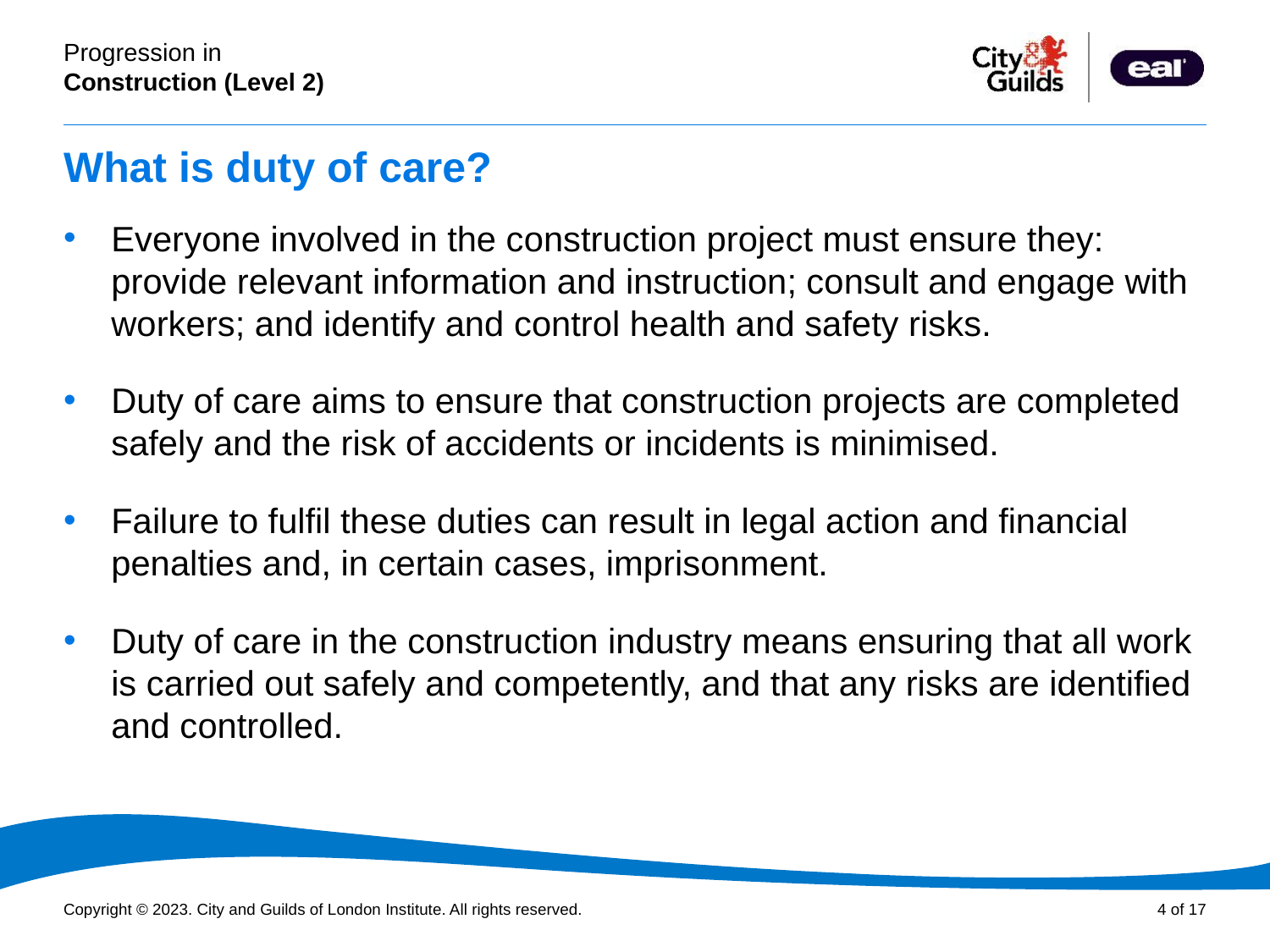

# What is duty of care?
Everyone involved in the construction project must ensure they: provide relevant information and instruction; consult and engage with workers; and identify and control health and safety risks.
Duty of care aims to ensure that construction projects are completed safely and the risk of accidents or incidents is minimised.
Failure to fulfil these duties can result in legal action and financial penalties and, in certain cases, imprisonment.
Duty of care in the construction industry means ensuring that all work is carried out safely and competently, and that any risks are identified and controlled.